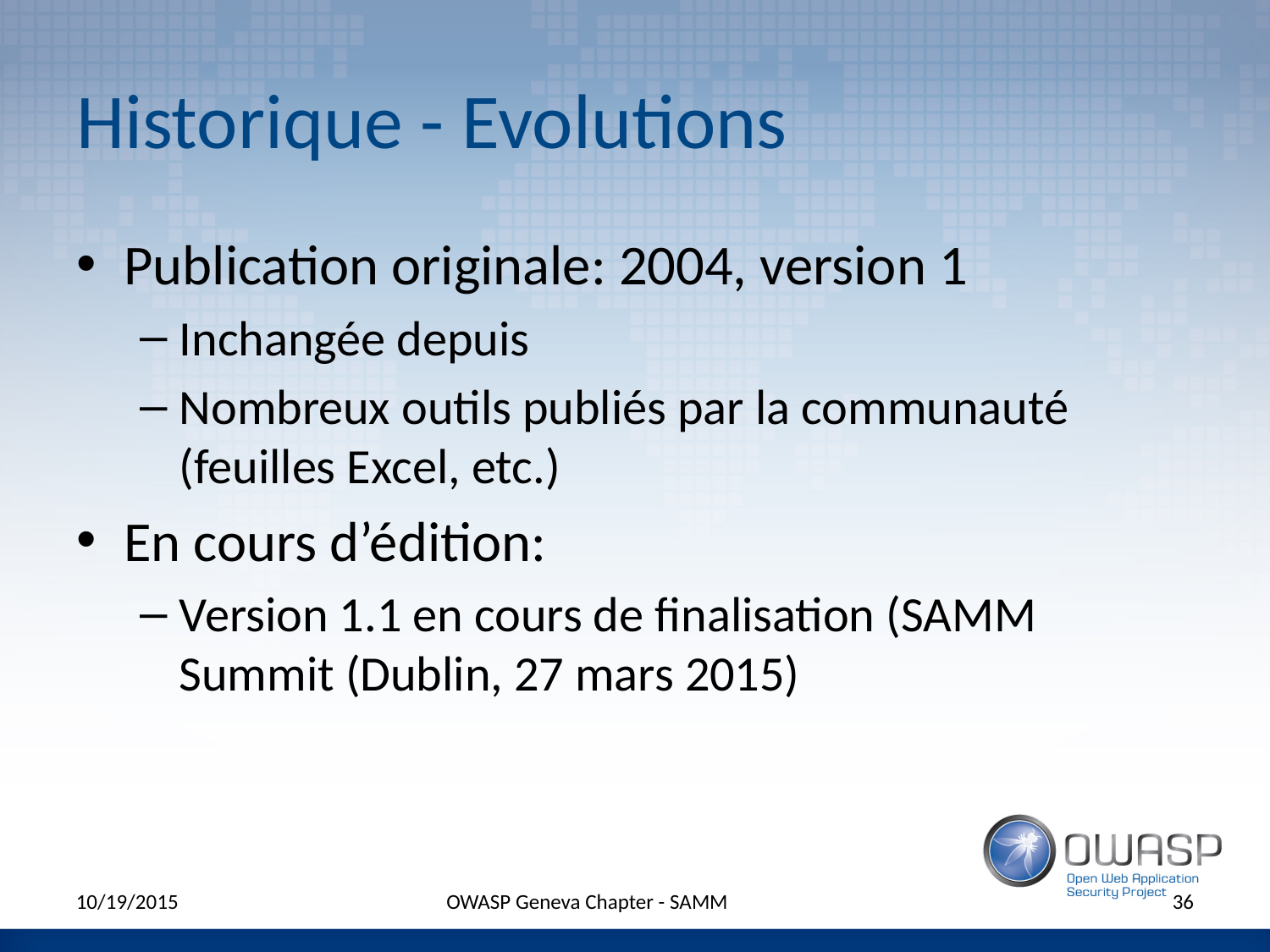

# Historique - Evolutions
Publication originale: 2004, version 1
Inchangée depuis
Nombreux outils publiés par la communauté (feuilles Excel, etc.)
En cours d’édition:
Version 1.1 en cours de finalisation (SAMM Summit (Dublin, 27 mars 2015)

10/19/2015
OWASP Geneva Chapter - SAMM
36